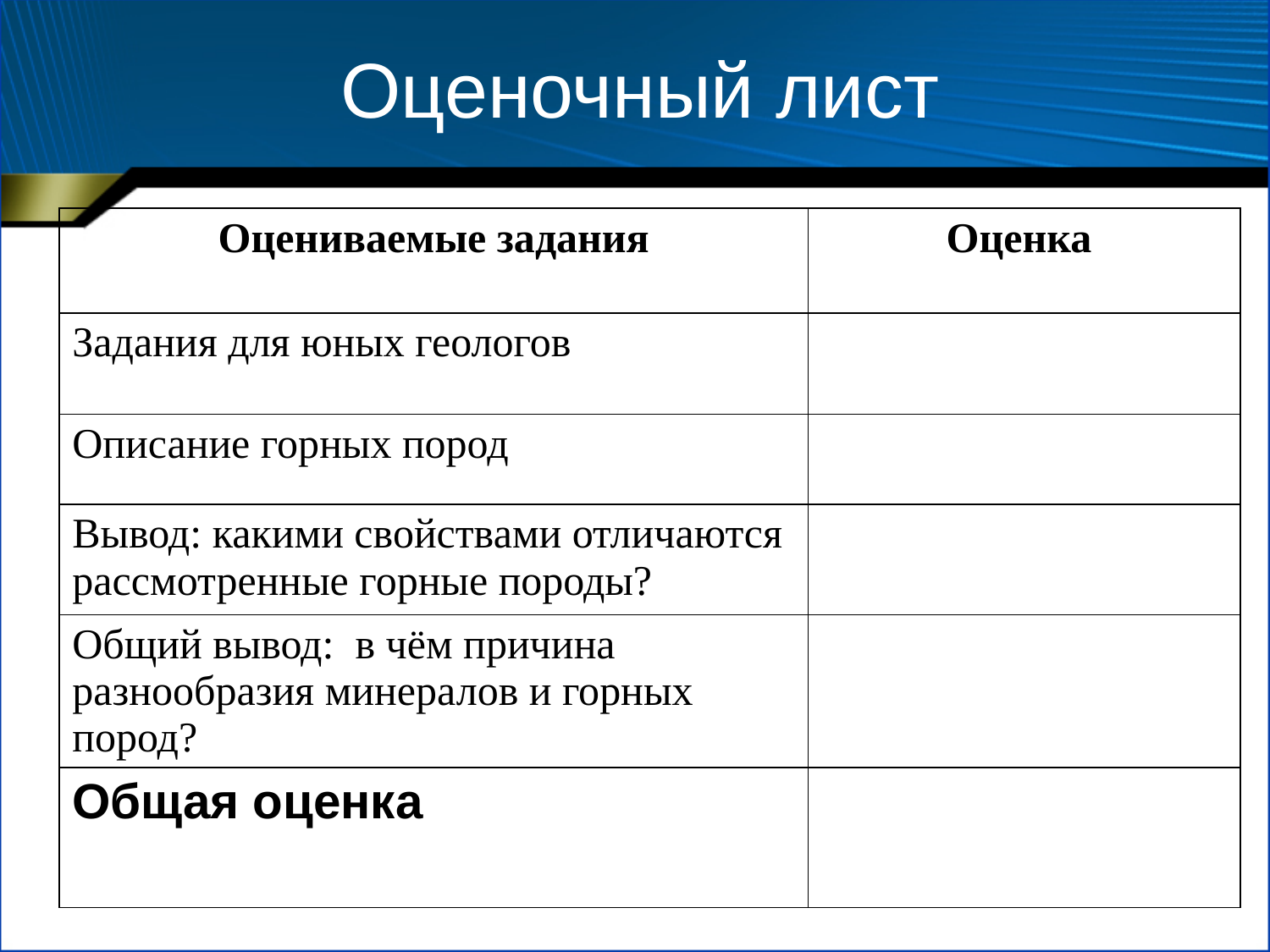

# Оценочный лист
| Оцениваемые задания | Оценка |
| --- | --- |
| Задания для юных геологов |  |
| Описание горных пород |  |
| Вывод: какими свойствами отличаются рассмотренные горные породы? |  |
| Общий вывод: в чём причина разнообразия минералов и горных пород? |  |
| Общая оценка |  |